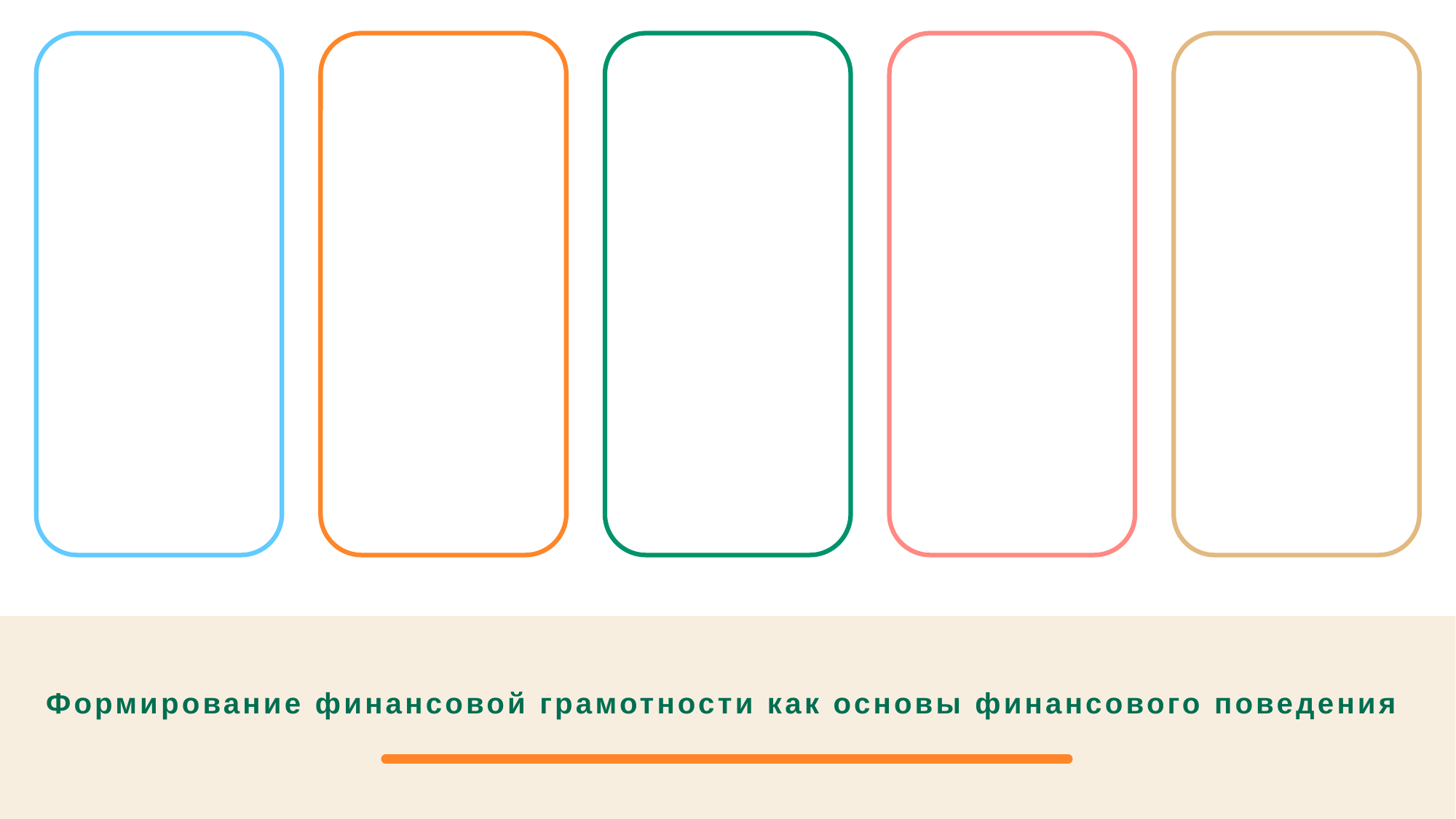

# Формирование финансовой грамотности как основы финансового поведения